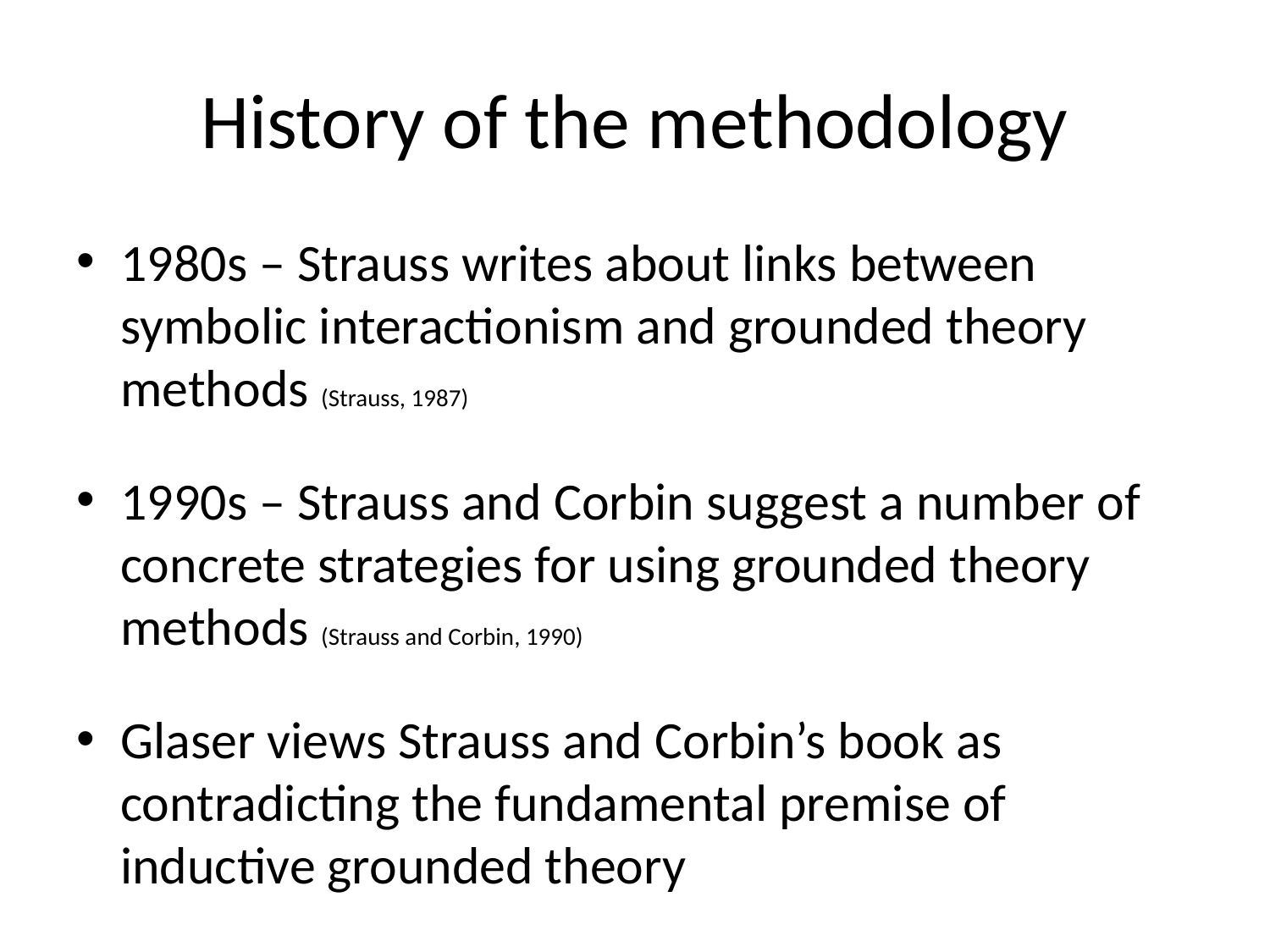

# History of the methodology
1980s – Strauss writes about links between symbolic interactionism and grounded theory methods (Strauss, 1987)
1990s – Strauss and Corbin suggest a number of concrete strategies for using grounded theory methods (Strauss and Corbin, 1990)
Glaser views Strauss and Corbin’s book as contradicting the fundamental premise of inductive grounded theory